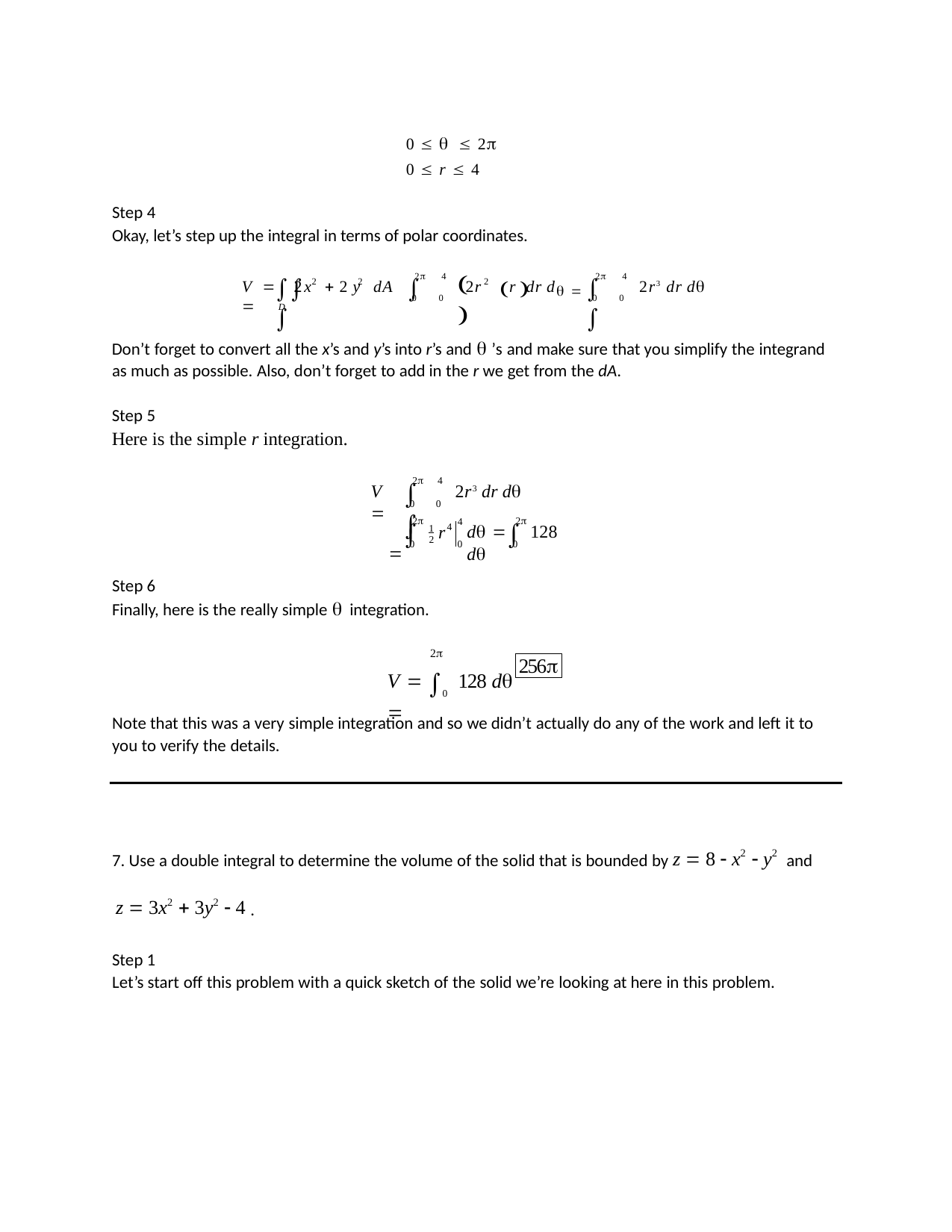

0 ≤ θ  ≤ 2π
0 ≤ r ≤ 4

Step 4
Okay, let’s step up the integral in terms of polar coordinates.
(	)
2π      4
2π      4
( )	θ =
∫∫	∫	∫
∫	∫
2r3 dr dθ
2	2
2
2r	r dr d
V  =	2x   + 2 y   dA =
0	0
0	0
D
Don’t forget to convert all the x’s and y’s into r’s and θ ’s and make sure that you simplify the integrand  as much as possible. Also, don’t forget to add in the r we get from the dA.

Step 5
Here is the simple r integration.
2π     4
∫	∫
2r3  dr dθ
V =
=
0	0
2π
2π
4
∫
∫
dθ =	128 dθ
4
r
1
2

0
0
0
Step 6
Finally, here is the really simple θ integration.
V = ∫0    128 dθ =
2π
256π
Note that this was a very simple integration and so we didn’t actually do any of the work and left it to  you to verify the details.

7. Use a double integral to determine the volume of the solid that is bounded by z = 8 − x2 − y2 and
z = 3x2  + 3y2  − 4 .

Step 1
Let’s start off this problem with a quick sketch of the solid we’re looking at here in this problem.